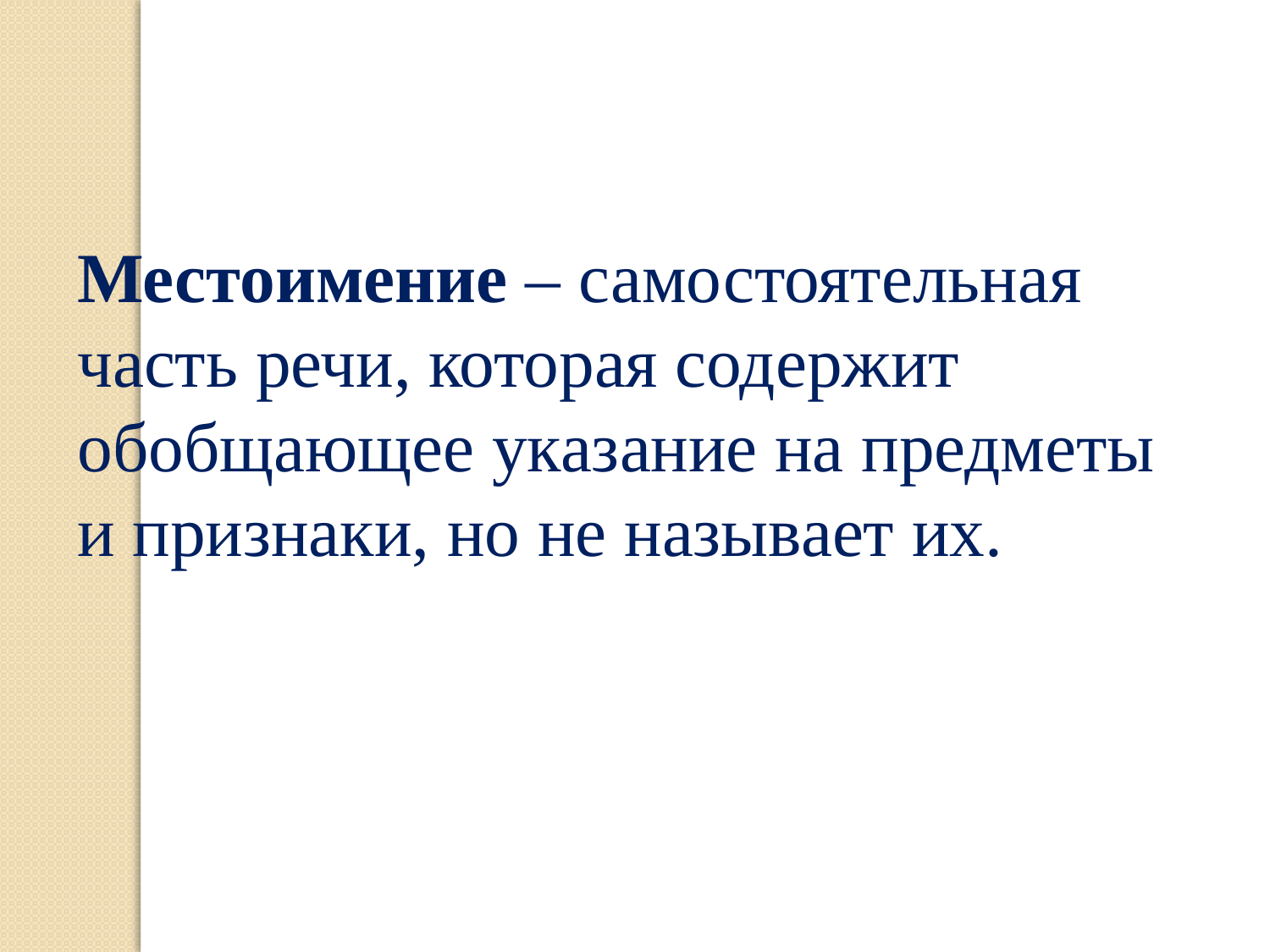

Местоимение – самостоятельная часть речи, которая содержит обобщающее указание на предметы и признаки, но не называет их.